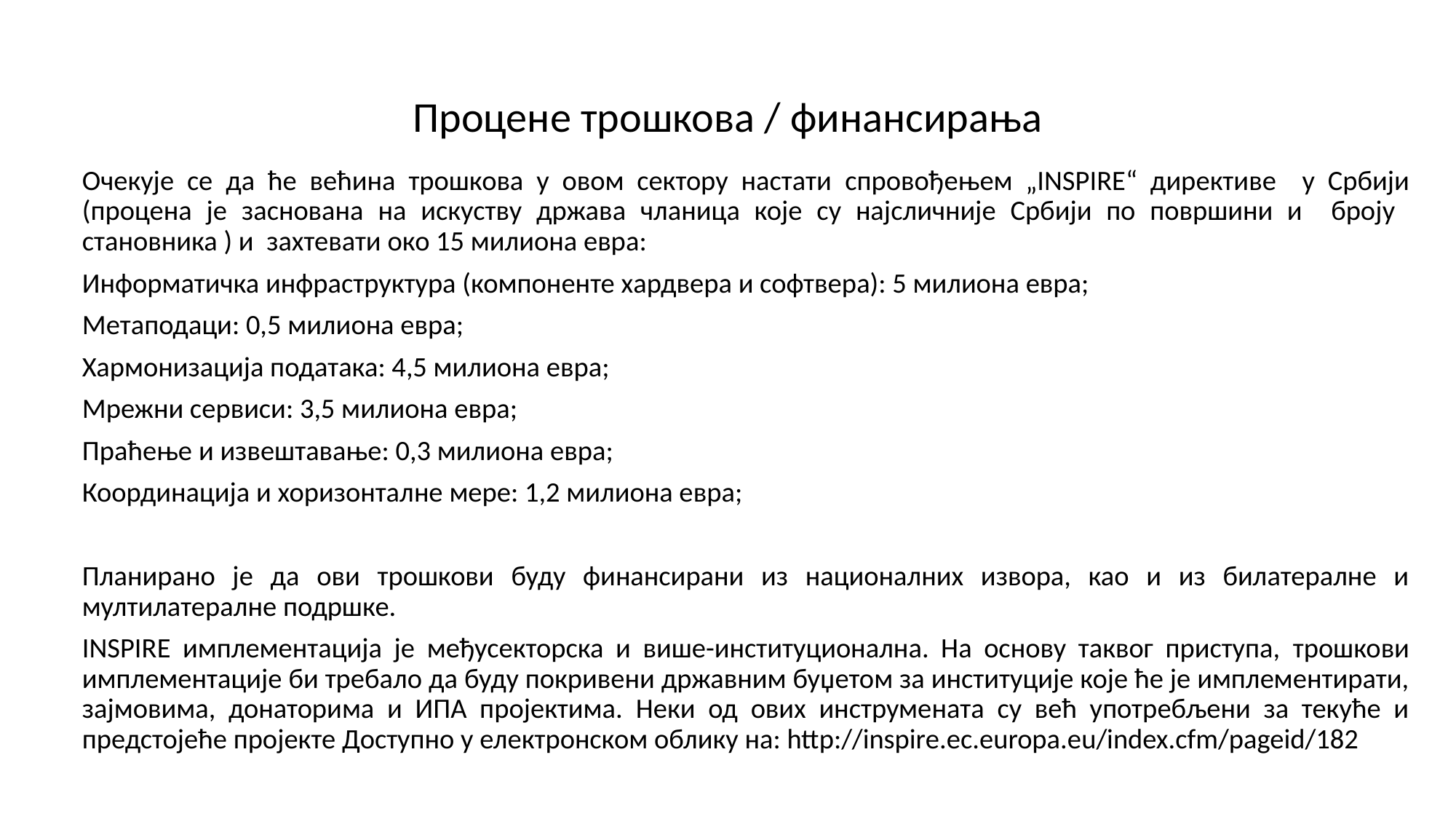

# Процене трошкова / финансирања
Очекује се да ће већина трошкова у овом сектору настати спровођењем „INSPIRE“ директиве  у Србији (процена је заснована на искуству држава чланица које су најсличније Србији по површини и  броју  становника ) и  захтевати око 15 милиона евра:
Информатичка инфраструктура (компоненте хардвера и софтвера): 5 милиона евра;
Метаподаци: 0,5 милиона евра;
Хармонизација података: 4,5 милиона евра;
Мрежни сервиси: 3,5 милиона евра;
Праћење и извештавање: 0,3 милиона евра;
Координација и хоризонталне мере: 1,2 милиона евра;

Планирано је да ови трошкови буду финансирани из националних извора, као и из билатералне и мултилатералне подршке.
INSPIRE имплементација је међусекторска и више-институционална. На основу таквог приступа, трошкови имплементације би требало да буду покривени државним буџетом за институције које ће је имплементирати, зајмовима, донаторима и ИПА пројектима. Неки од ових инструмената су већ употребљени за текуће и предстојеће пројекте Доступно у електронском облику на: http://inspire.ec.europa.eu/index.cfm/pageid/182